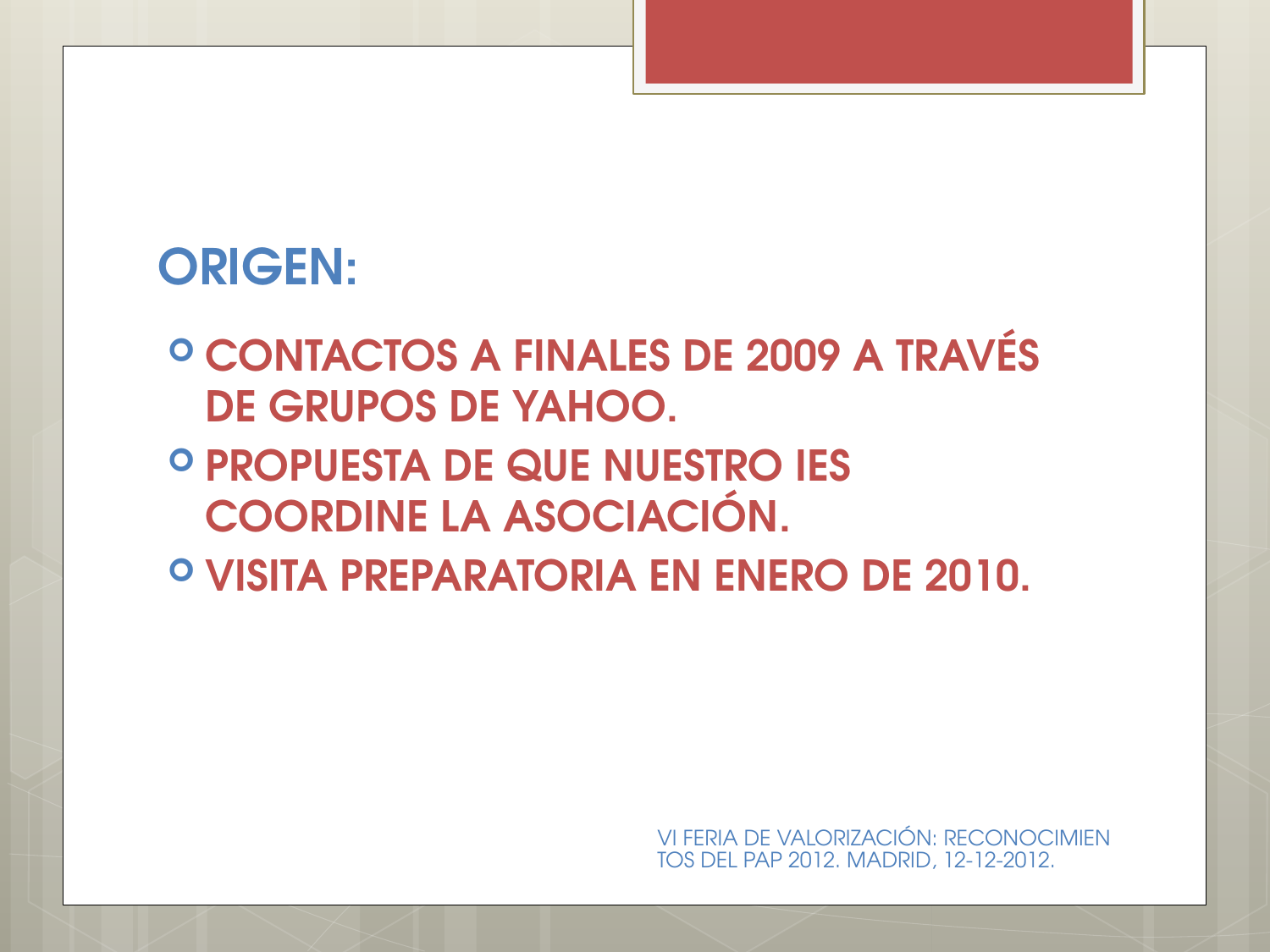

# ORIGEN:
CONTACTOS A FINALES DE 2009 A TRAVÉS DE GRUPOS DE YAHOO.
PROPUESTA DE QUE NUESTRO IES COORDINE LA ASOCIACIÓN.
VISITA PREPARATORIA EN ENERO DE 2010.
VI FERIA DE VALORIZACIÓN: RECONOCIMIENTOS DEL PAP 2012. MADRID, 12-12-2012.